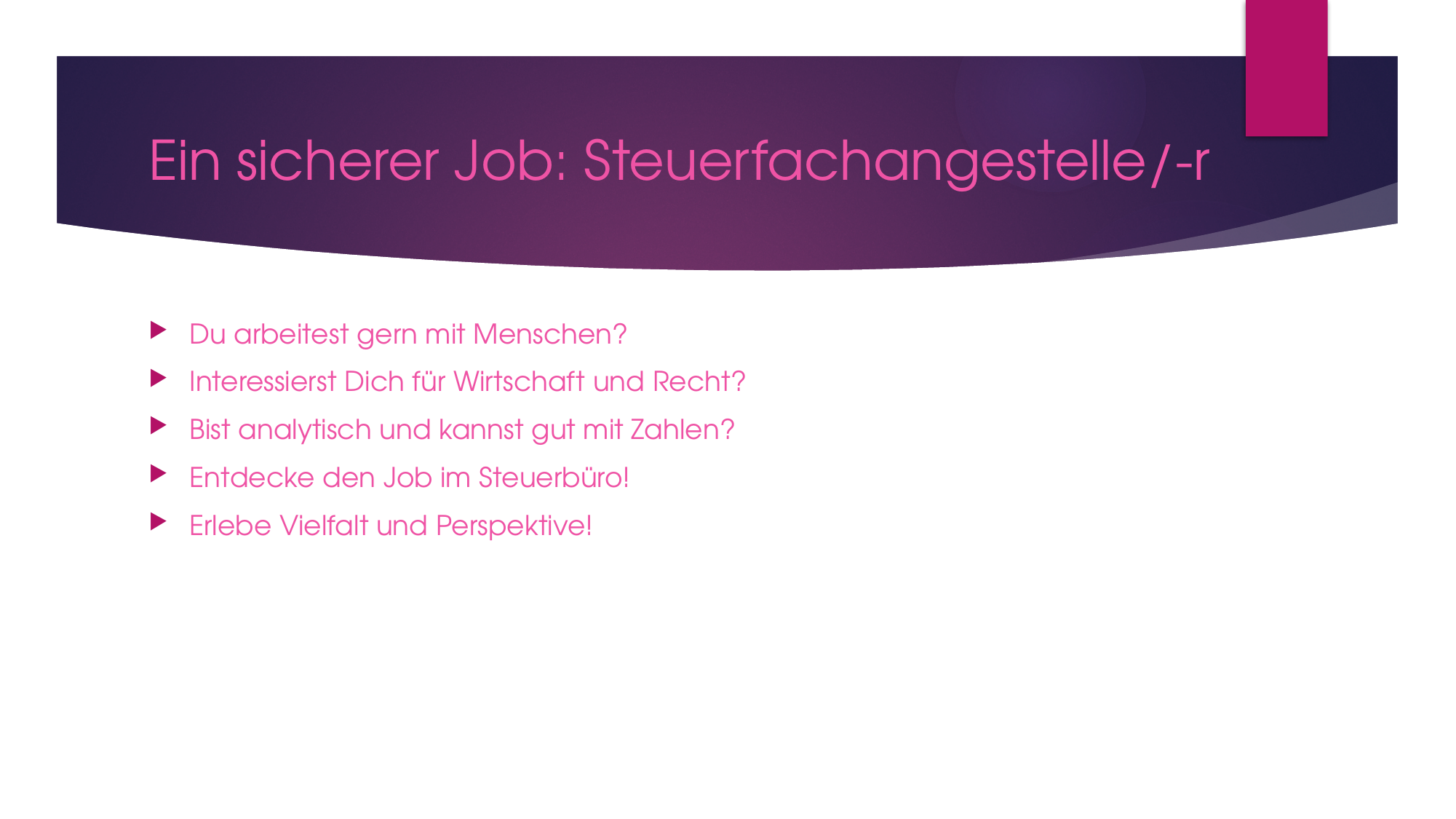

# Ein sicherer Job: Steuerfachangestelle/-r
Du arbeitest gern mit Menschen?
Interessierst Dich für Wirtschaft und Recht?
Bist analytisch und kannst gut mit Zahlen?
Entdecke den Job im Steuerbüro!
Erlebe Vielfalt und Perspektive!